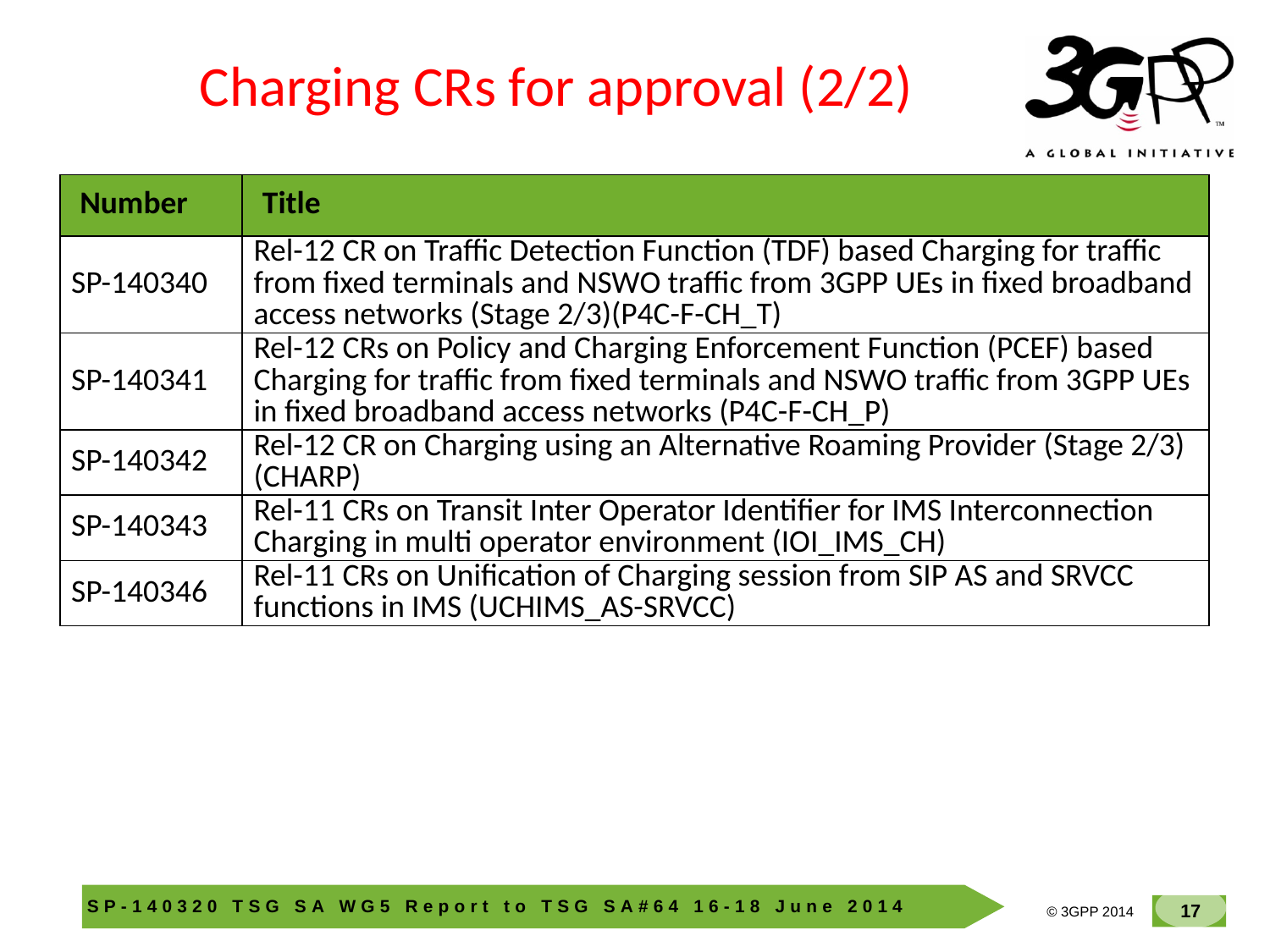

Charging CRs for approval (2/2)
| Number | Title |
| --- | --- |
| SP-140340 | Rel-12 CR on Traffic Detection Function (TDF) based Charging for traffic from fixed terminals and NSWO traffic from 3GPP UEs in fixed broadband access networks (Stage 2/3)(P4C-F-CH\_T) |
| SP-140341 | Rel-12 CRs on Policy and Charging Enforcement Function (PCEF) based Charging for traffic from fixed terminals and NSWO traffic from 3GPP UEs in fixed broadband access networks (P4C-F-CH\_P) |
| SP-140342 | Rel-12 CR on Charging using an Alternative Roaming Provider (Stage 2/3) (CHARP) |
| SP-140343 | Rel-11 CRs on Transit Inter Operator Identifier for IMS Interconnection Charging in multi operator environment (IOI\_IMS\_CH) |
| SP-140346 | Rel-11 CRs on Unification of Charging session from SIP AS and SRVCC functions in IMS (UCHIMS\_AS-SRVCC) |